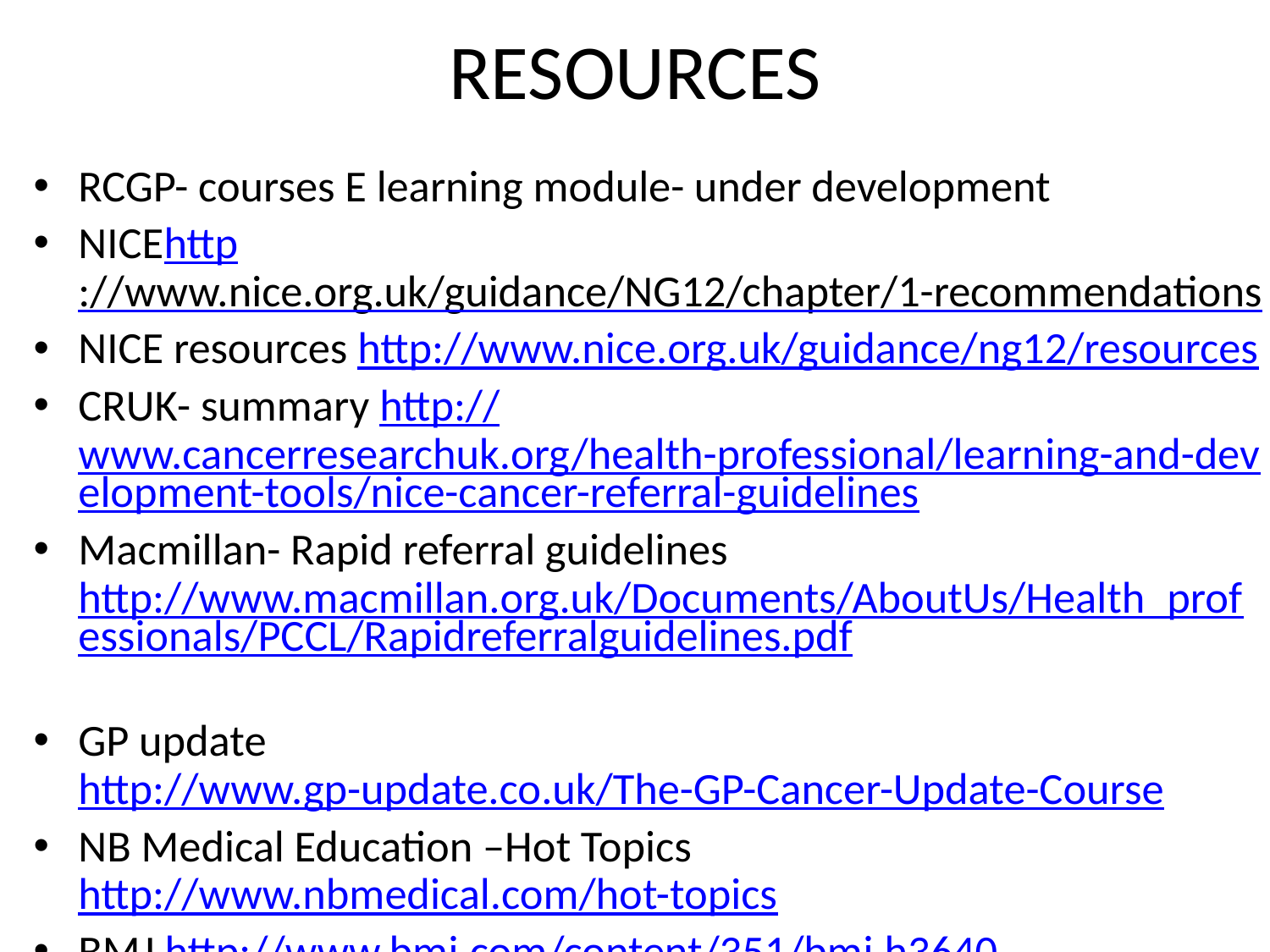

# RESOURCES
RCGP- courses E learning module- under development
NICEhttp://www.nice.org.uk/guidance/NG12/chapter/1-recommendations
NICE resources http://www.nice.org.uk/guidance/ng12/resources
CRUK- summary http://www.cancerresearchuk.org/health-professional/learning-and-development-tools/nice-cancer-referral-guidelines
Macmillan- Rapid referral guidelines http://www.macmillan.org.uk/Documents/AboutUs/Health_professionals/PCCL/Rapidreferralguidelines.pdf
GP update http://www.gp-update.co.uk/The-GP-Cancer-Update-Course
NB Medical Education –Hot Topics http://www.nbmedical.com/hot-topics
BMJ http://www.bmj.com/content/351/bmj.h3640